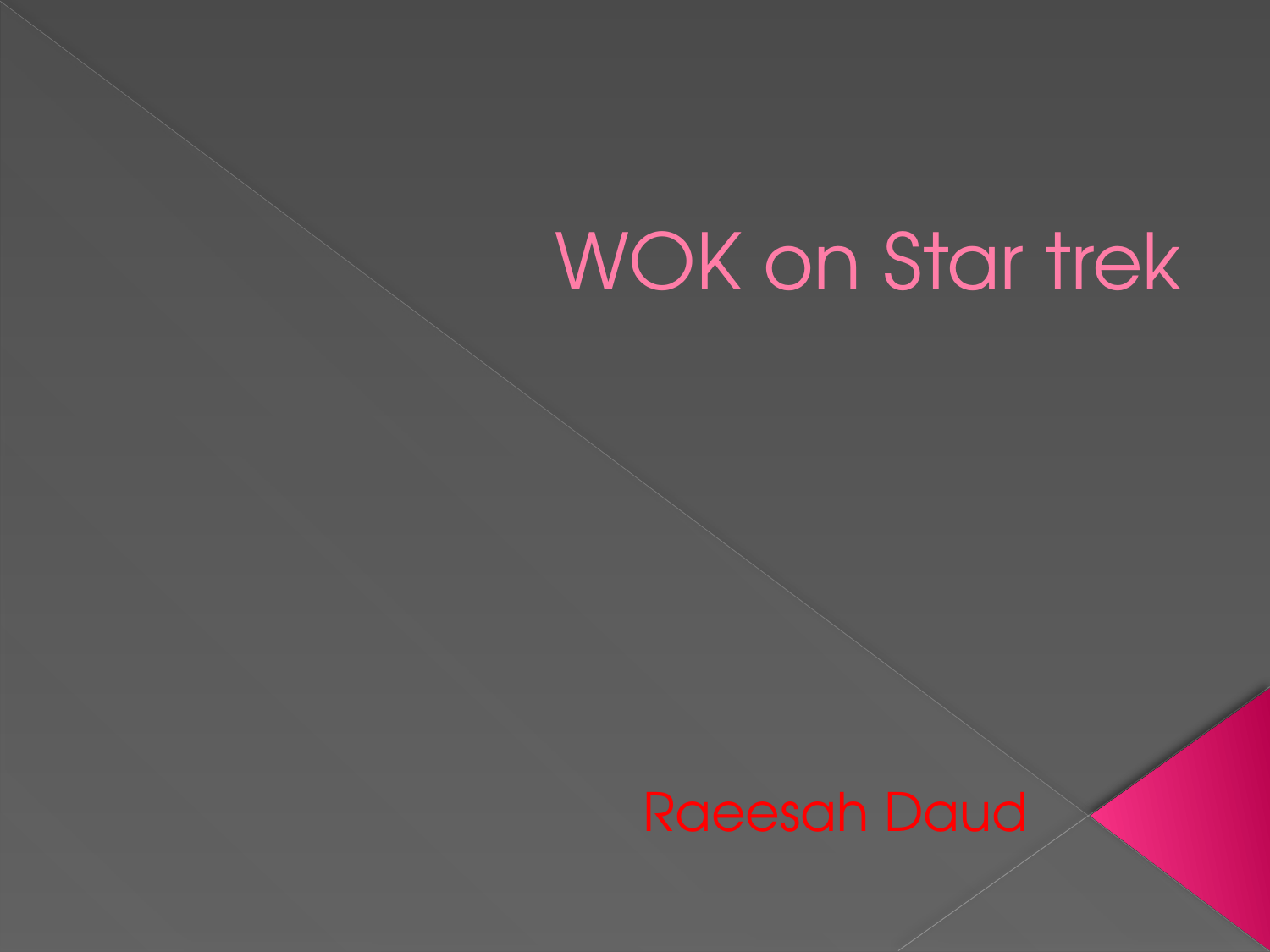

# WOK on Star trek
Raeesah Daud